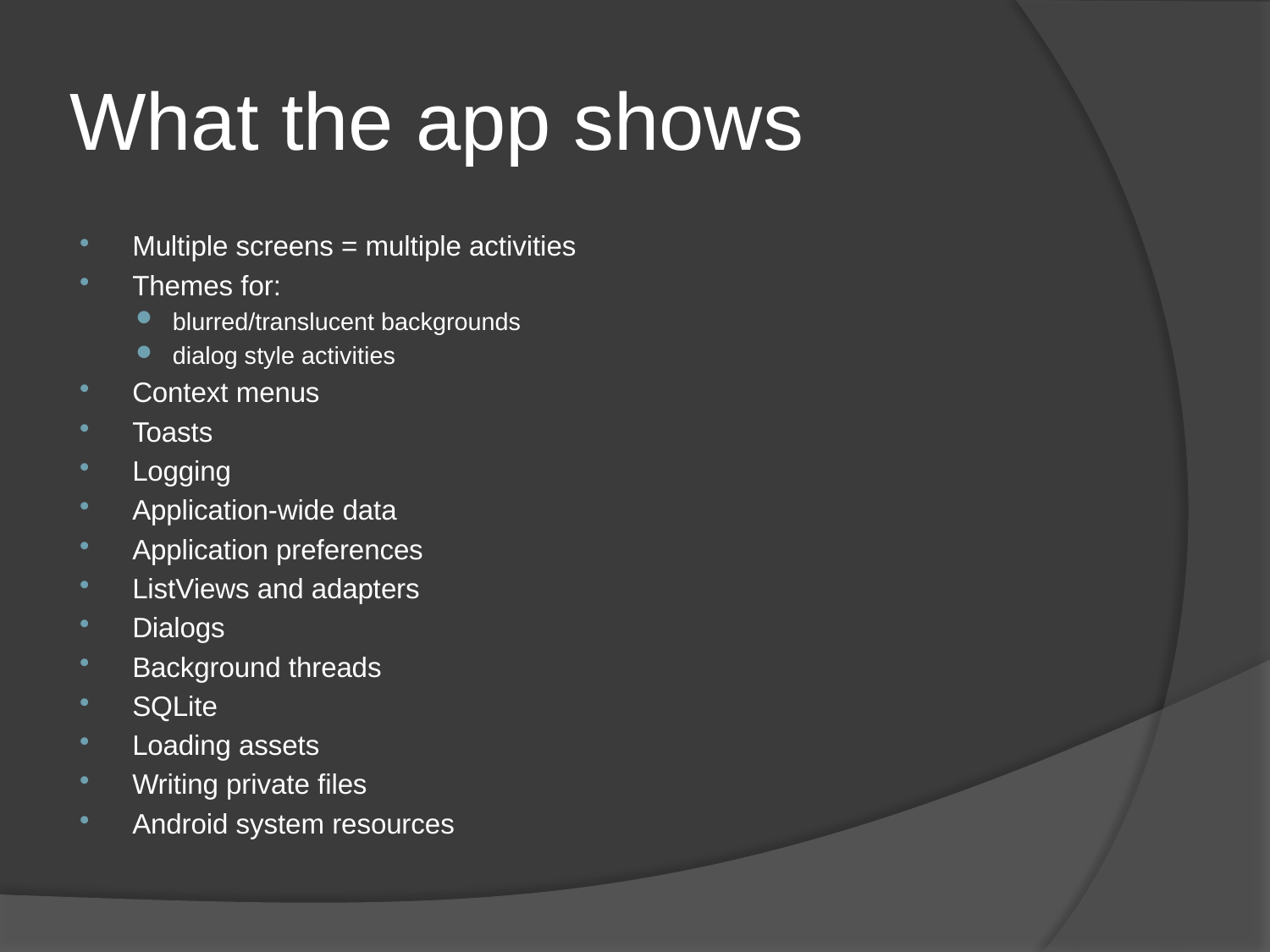

# What the app shows
Multiple screens = multiple activities
Themes for:
blurred/translucent backgrounds
dialog style activities
Context menus
Toasts
Logging
Application-wide data
Application preferences
ListViews and adapters
Dialogs
Background threads
SQLite
Loading assets
Writing private files
Android system resources